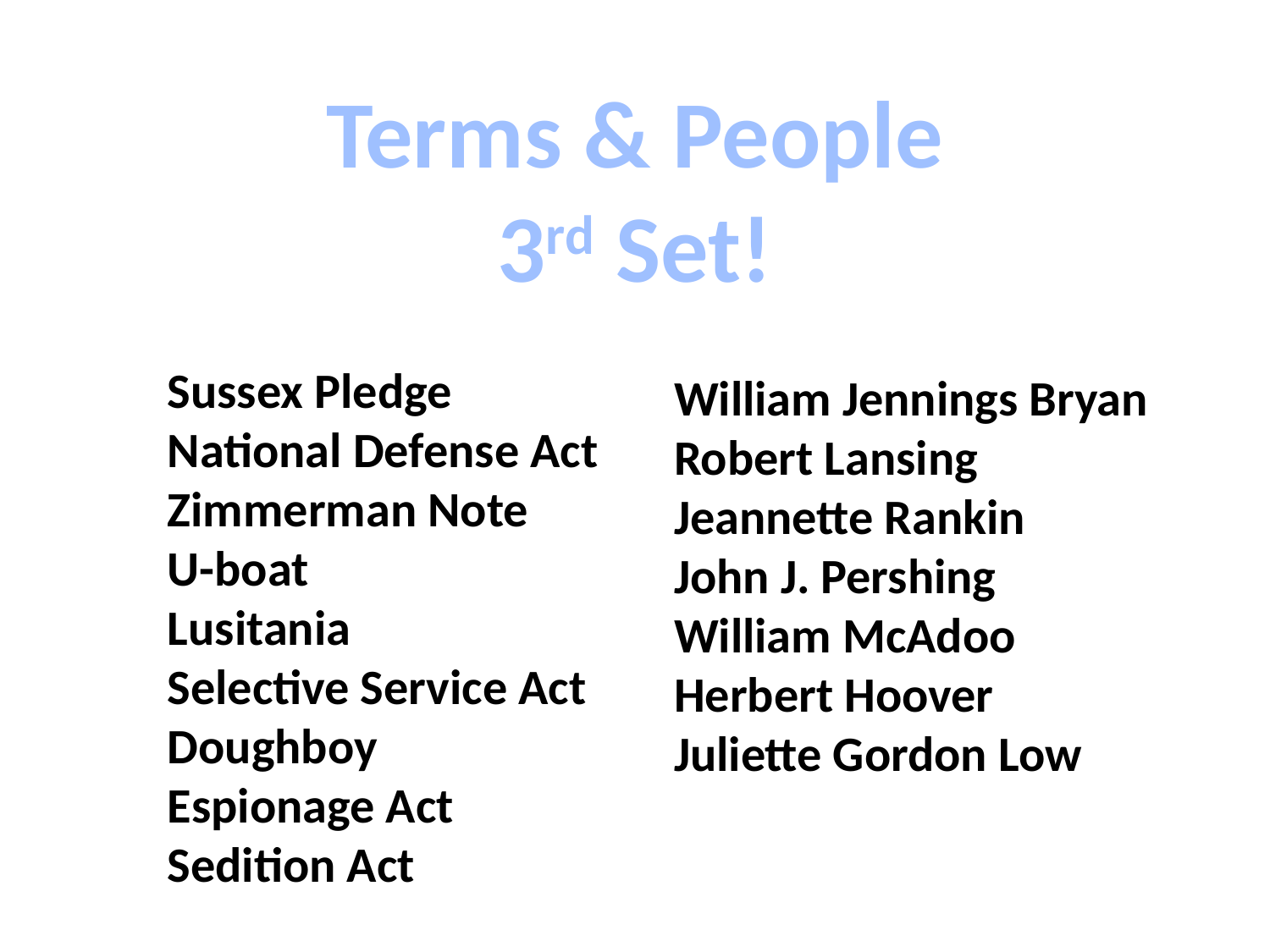

Terms & People
3rd Set!
Sussex Pledge
National Defense Act
Zimmerman Note
U-boat
Lusitania
Selective Service Act
Doughboy
Espionage Act
Sedition Act
William Jennings Bryan
Robert Lansing
Jeannette Rankin
John J. Pershing
William McAdoo
Herbert Hoover
Juliette Gordon Low